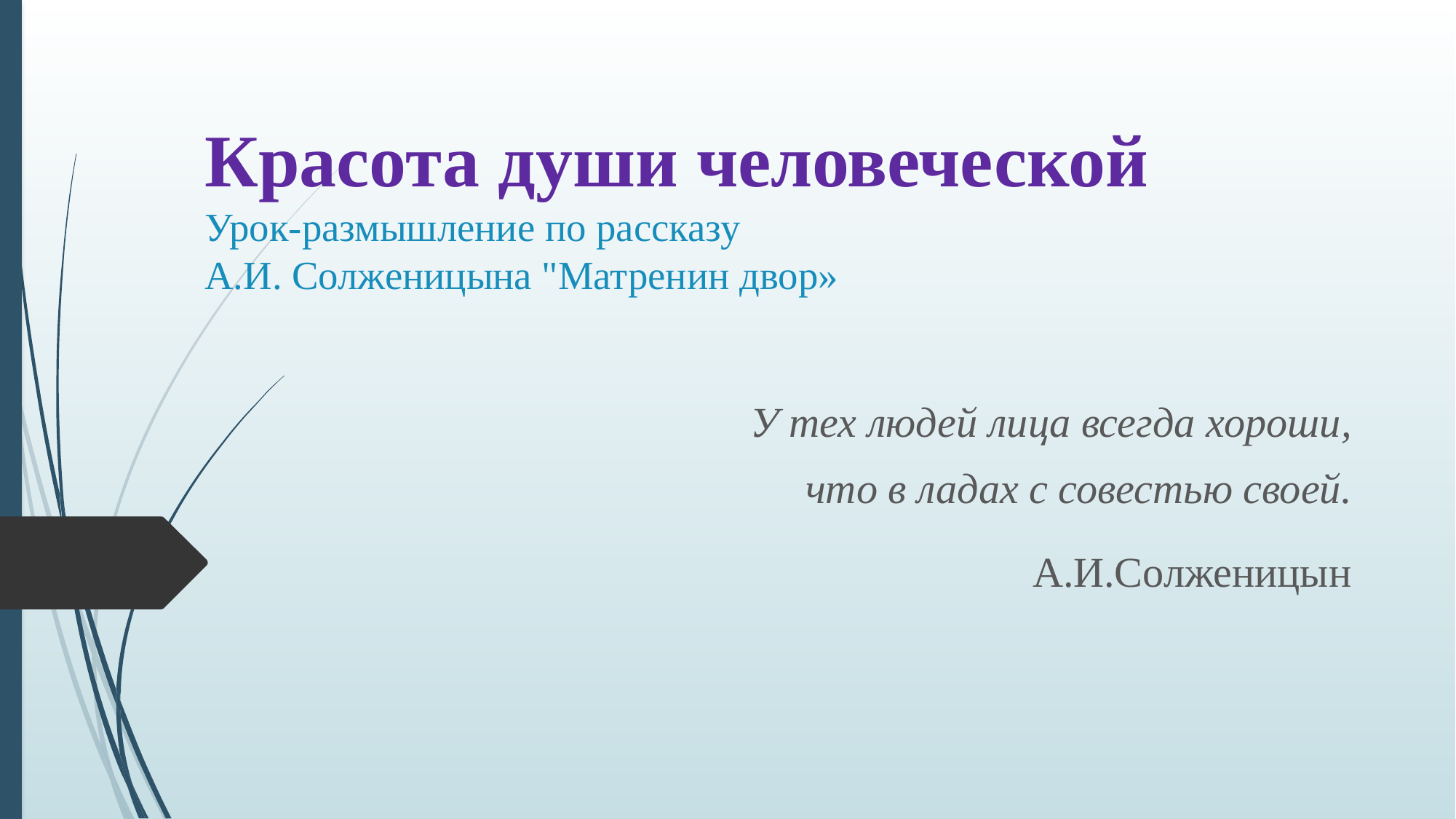

# Красота души человеческой Урок-размышление по рассказу А.И. Солженицына "Матренин двор»
У тех людей лица всегда хороши,
 что в ладах с совестью своей.
                                                                                                                      А.И.Солженицын